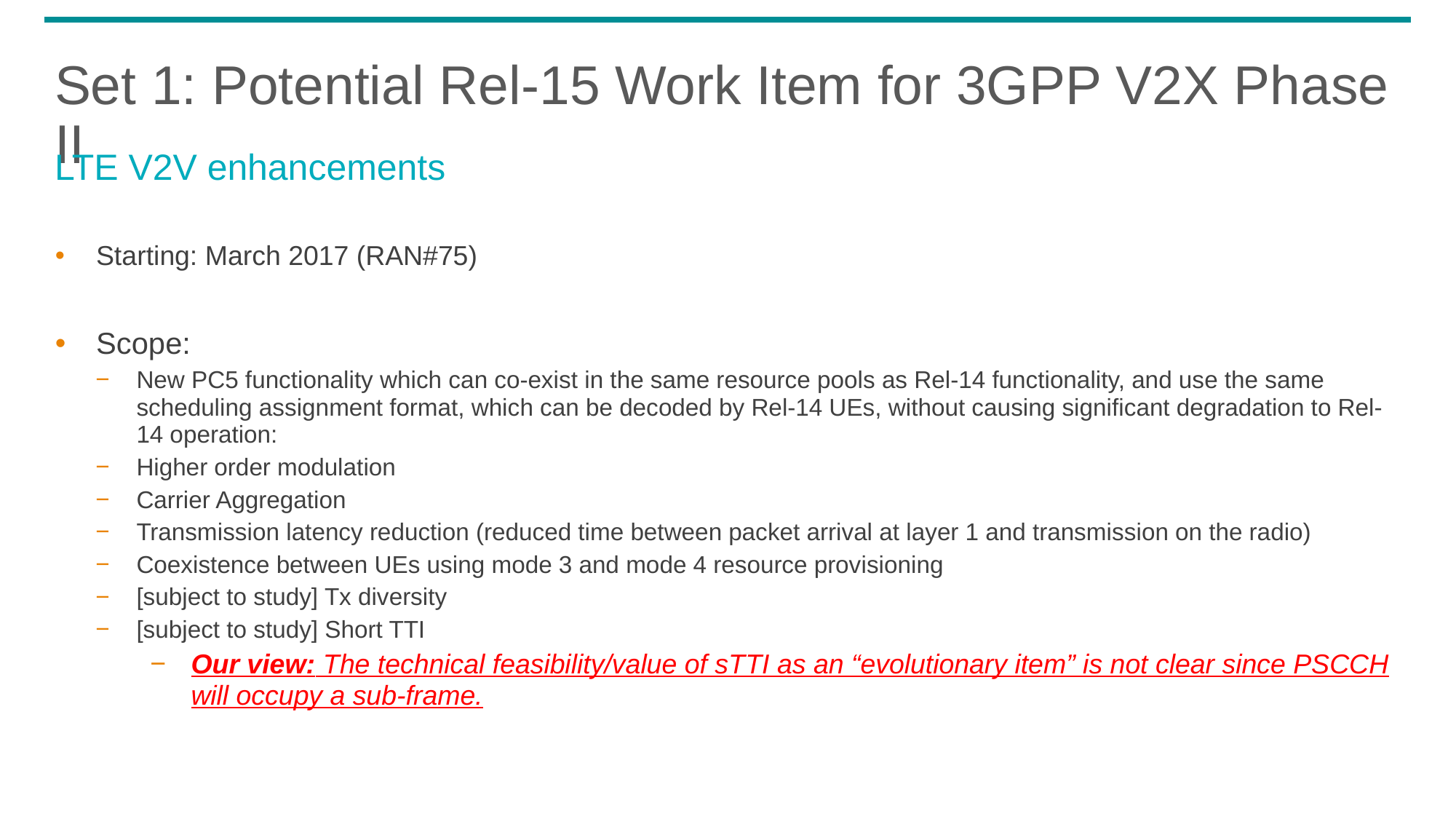

# Set 1: Potential Rel-15 Work Item for 3GPP V2X Phase II
LTE V2V enhancements
Starting: March 2017 (RAN#75)

Scope:
New PC5 functionality which can co-exist in the same resource pools as Rel-14 functionality, and use the same scheduling assignment format, which can be decoded by Rel-14 UEs, without causing significant degradation to Rel-14 operation:
Higher order modulation
Carrier Aggregation
Transmission latency reduction (reduced time between packet arrival at layer 1 and transmission on the radio)
Coexistence between UEs using mode 3 and mode 4 resource provisioning
[subject to study] Tx diversity
[subject to study] Short TTI
Our view: The technical feasibility/value of sTTI as an “evolutionary item” is not clear since PSCCH will occupy a sub-frame.